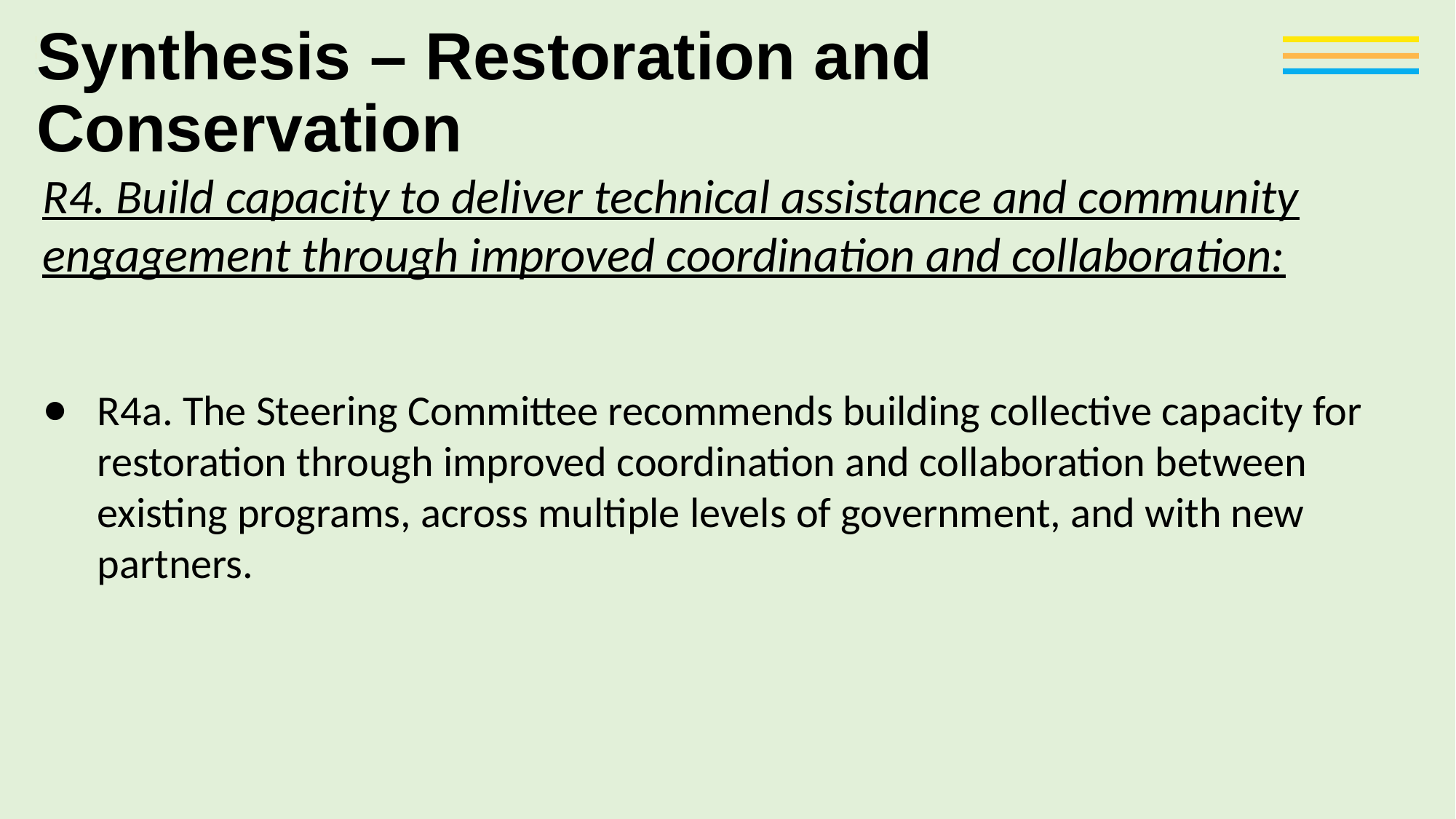

# Synthesis – Restoration and Conservation
R4. Build capacity to deliver technical assistance and community engagement through improved coordination and collaboration:

R4a. The Steering Committee recommends building collective capacity for restoration through improved coordination and collaboration between existing programs, across multiple levels of government, and with new partners.